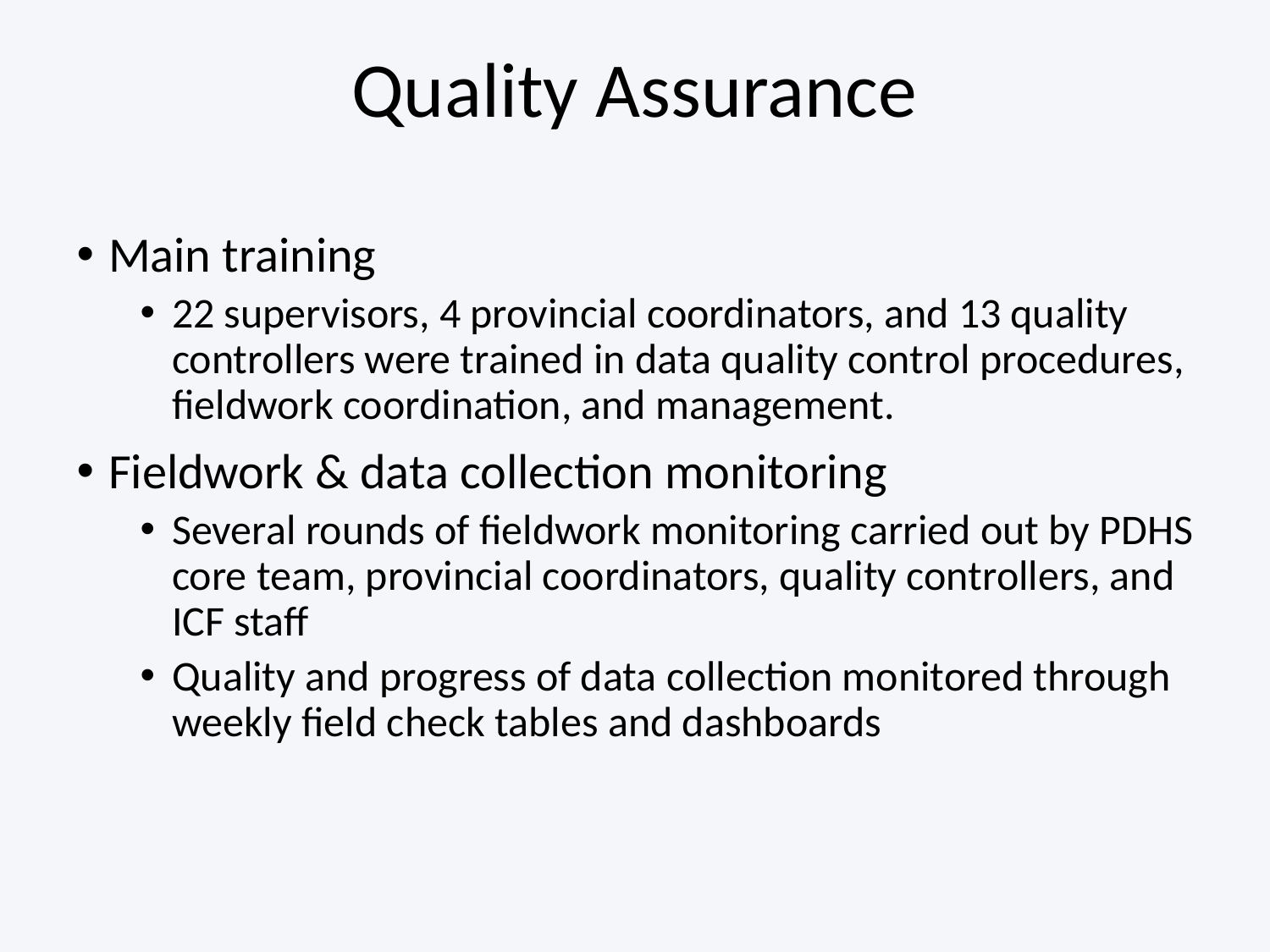

# Quality Assurance
Main training
22 supervisors, 4 provincial coordinators, and 13 quality controllers were trained in data quality control procedures, fieldwork coordination, and management.
Fieldwork & data collection monitoring
Several rounds of fieldwork monitoring carried out by PDHS core team, provincial coordinators, quality controllers, and ICF staff
Quality and progress of data collection monitored through weekly field check tables and dashboards